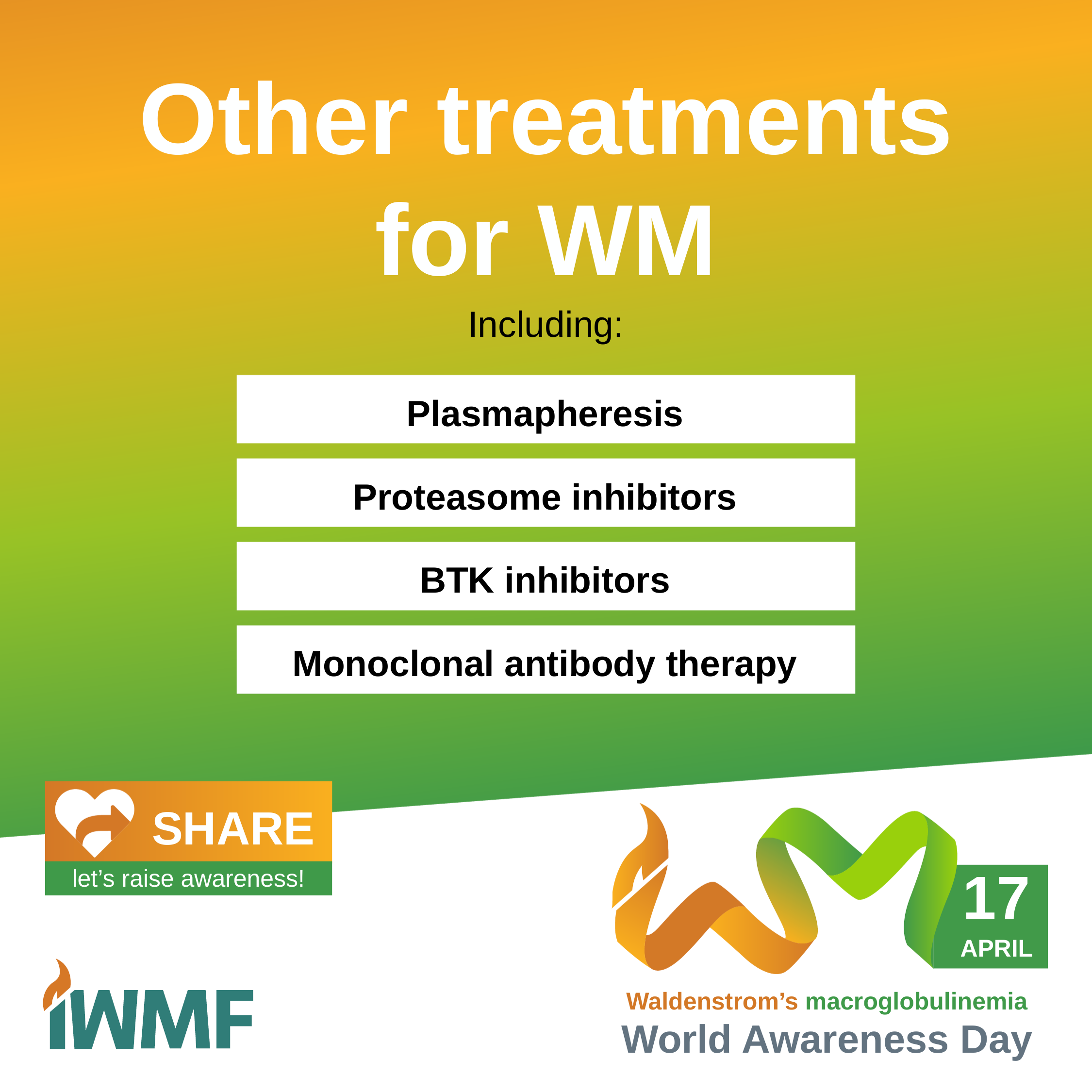

Other treatments for WM
Including:
Plasmapheresis
Proteasome inhibitors
BTK inhibitors
Monoclonal antibody therapy
SHARE
let’s raise awareness!
17
APRIL
Waldenstrom’s macroglobulinemia
World Awareness Day